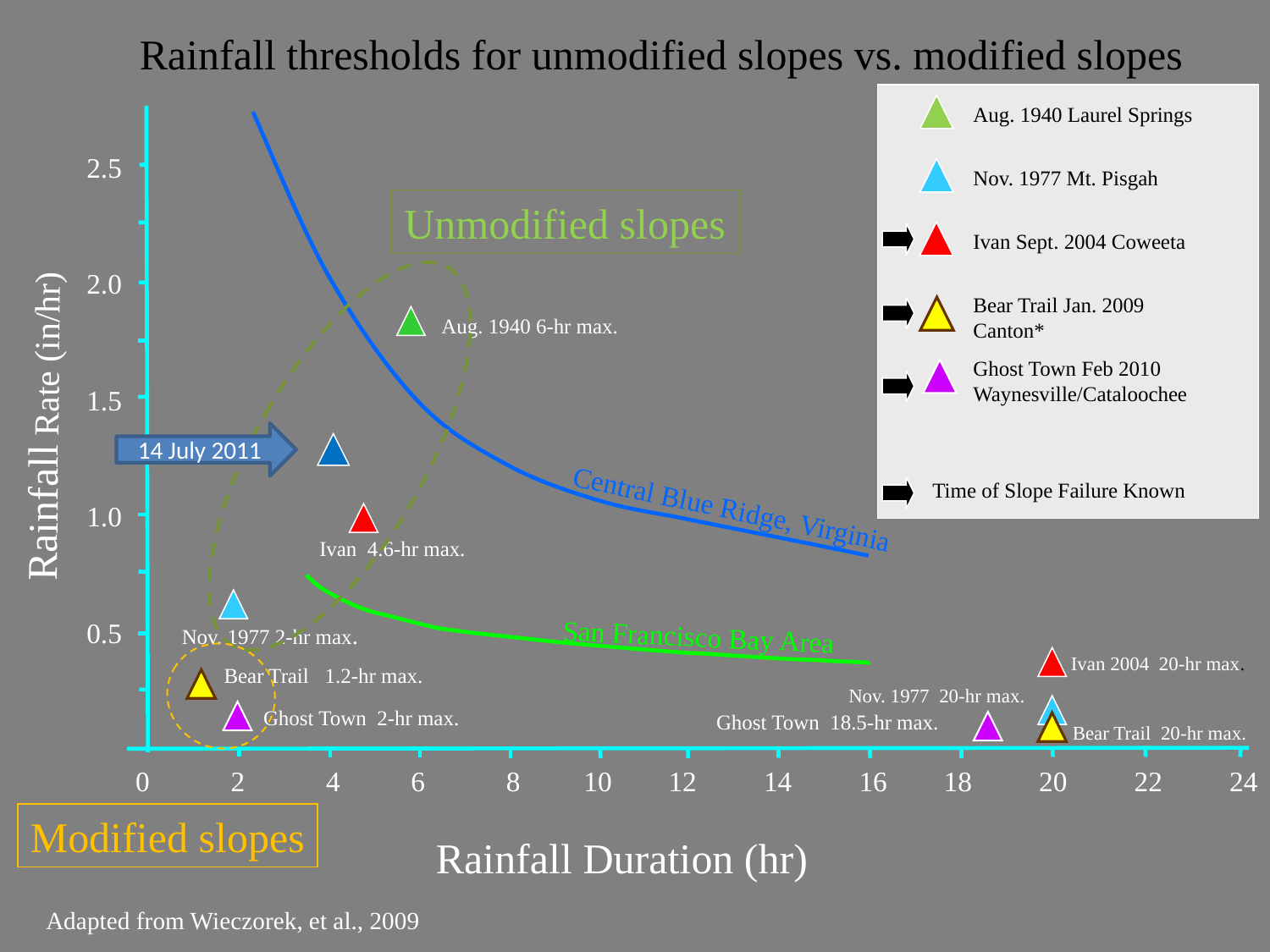

Rainfall thresholds for unmodified slopes vs. modified slopes

Aug. 1940 Laurel Springs

Nov. 1977 Mt. Pisgah

Ivan Sept. 2004 Coweeta

Bear Trail Jan. 2009 Canton*

Ghost Town Feb 2010 Waynesville/Cataloochee

Time of Slope Failure Known

2.5
2.0
1.5
1.0
0.5
0
2
4
6
8
10
12
14
16
18
20
22
24
Unmodified slopes

Aug. 1940 6-hr max.
Rainfall Rate (in/hr)
14 July 2011

Central Blue Ridge, Virginia
Ivan  4.6-hr max.
Nov. 1977 2-hr max.
San Francisco Bay Area

Ivan 2004  20-hr max.
Bear Trail   1.2-hr max.
Nov. 1977  20-hr max.
Ghost Town  2-hr max.
Ghost Town  18.5-hr max.
Bear Trail  20-hr max.
Modified slopes
Rainfall Duration (hr)
Adapted from Wieczorek, et al., 2009